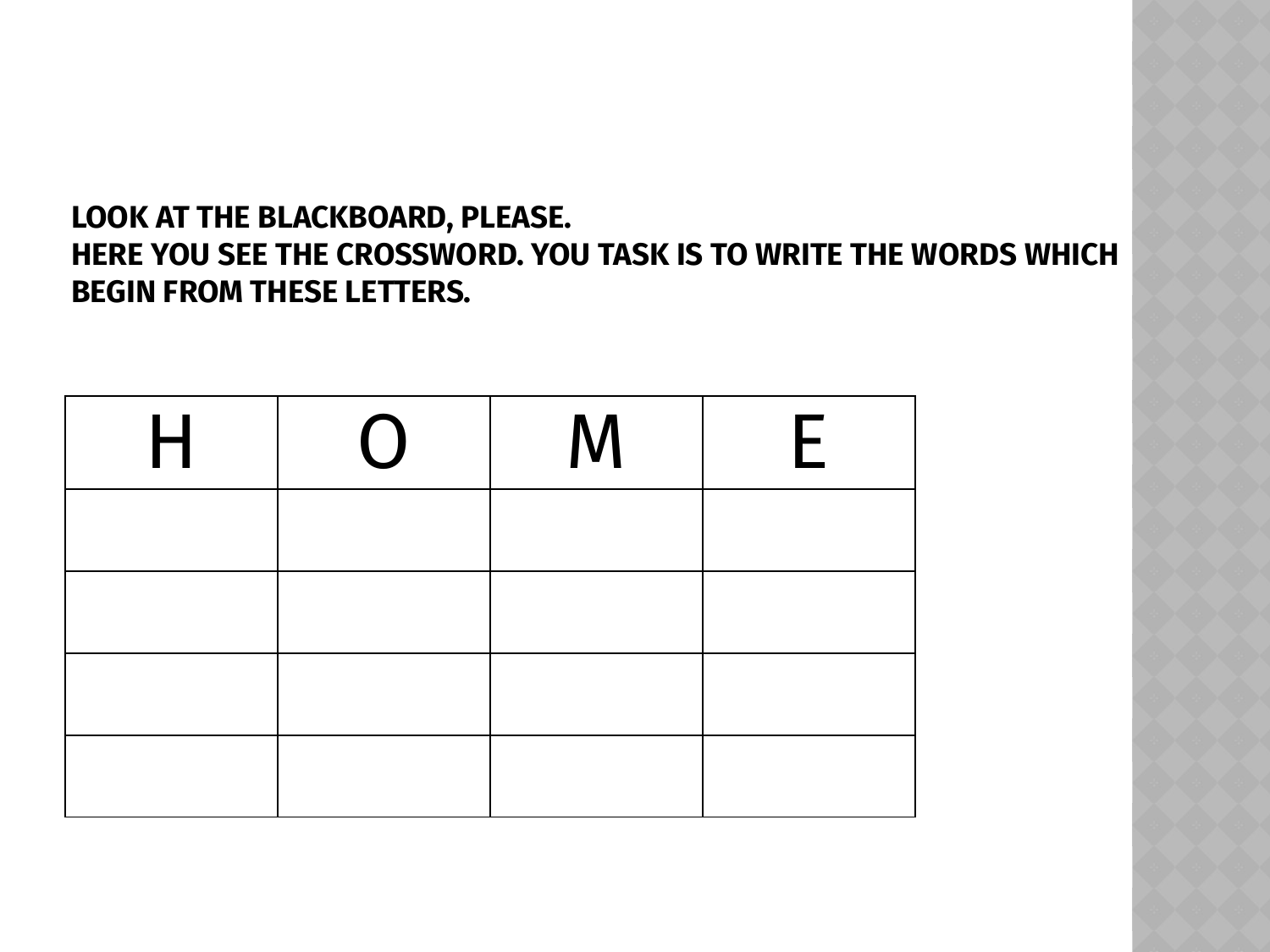

# Look at the blackboard, please. Here you see the crossword. You task is to write the words which begin from these letters.
| H | O | M | E |
| --- | --- | --- | --- |
|  |  |  |  |
|  |  |  |  |
|  |  |  |  |
|  |  |  |  |